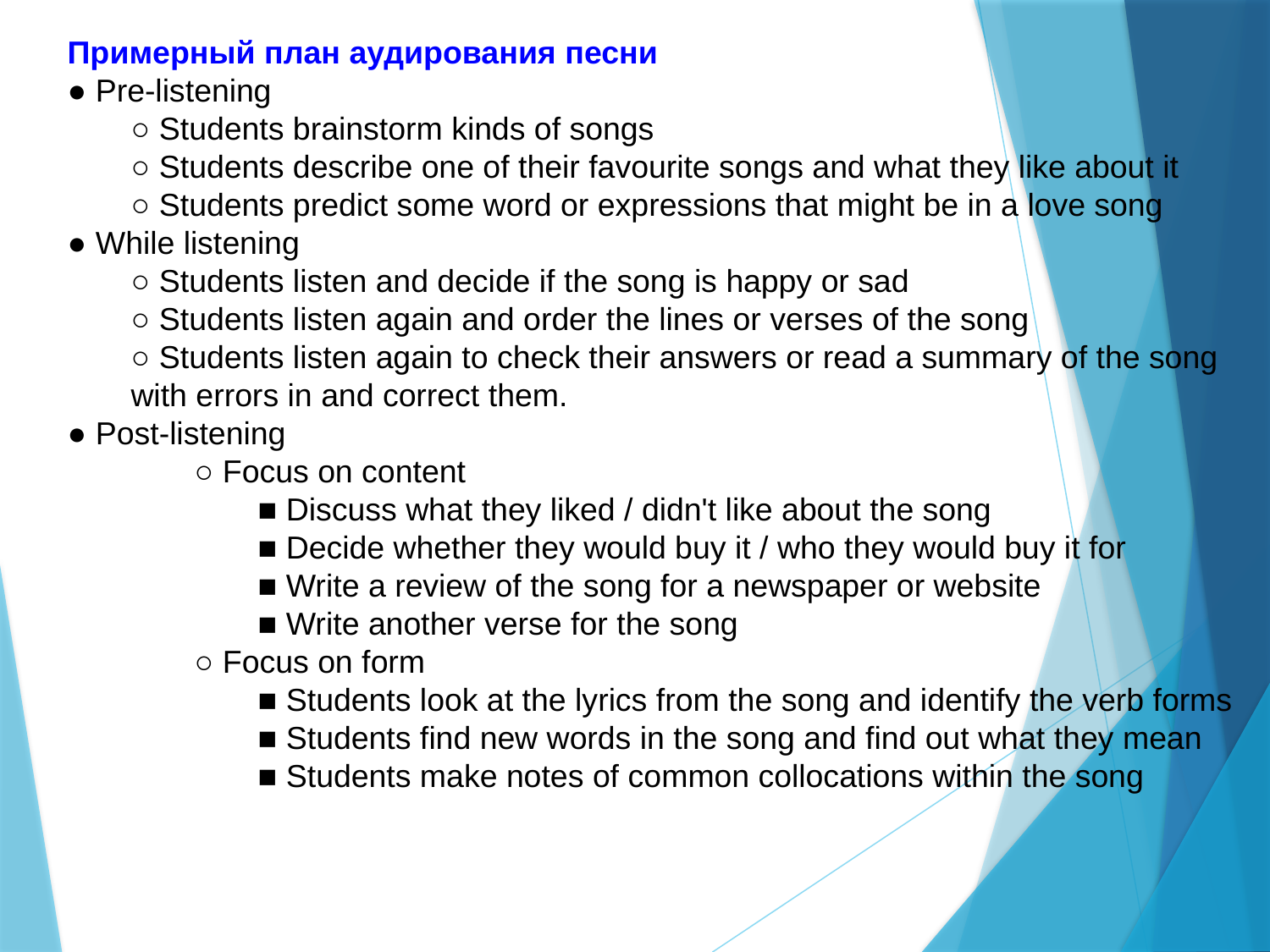

Примерный план аудирования песни
● Pre-listening
○ Students brainstorm kinds of songs
○ Students describe one of their favourite songs and what they like about it
○ Students predict some word or expressions that might be in a love song
● While listening
○ Students listen and decide if the song is happy or sad
○ Students listen again and order the lines or verses of the song
○ Students listen again to check their answers or read a summary of the song with errors in and correct them.
● Post-listening
	○ Focus on content
■ Discuss what they liked / didn't like about the song
■ Decide whether they would buy it / who they would buy it for
■ Write a review of the song for a newspaper or website
■ Write another verse for the song
	○ Focus on form
■ Students look at the lyrics from the song and identify the verb forms
■ Students find new words in the song and find out what they mean
■ Students make notes of common collocations within the song